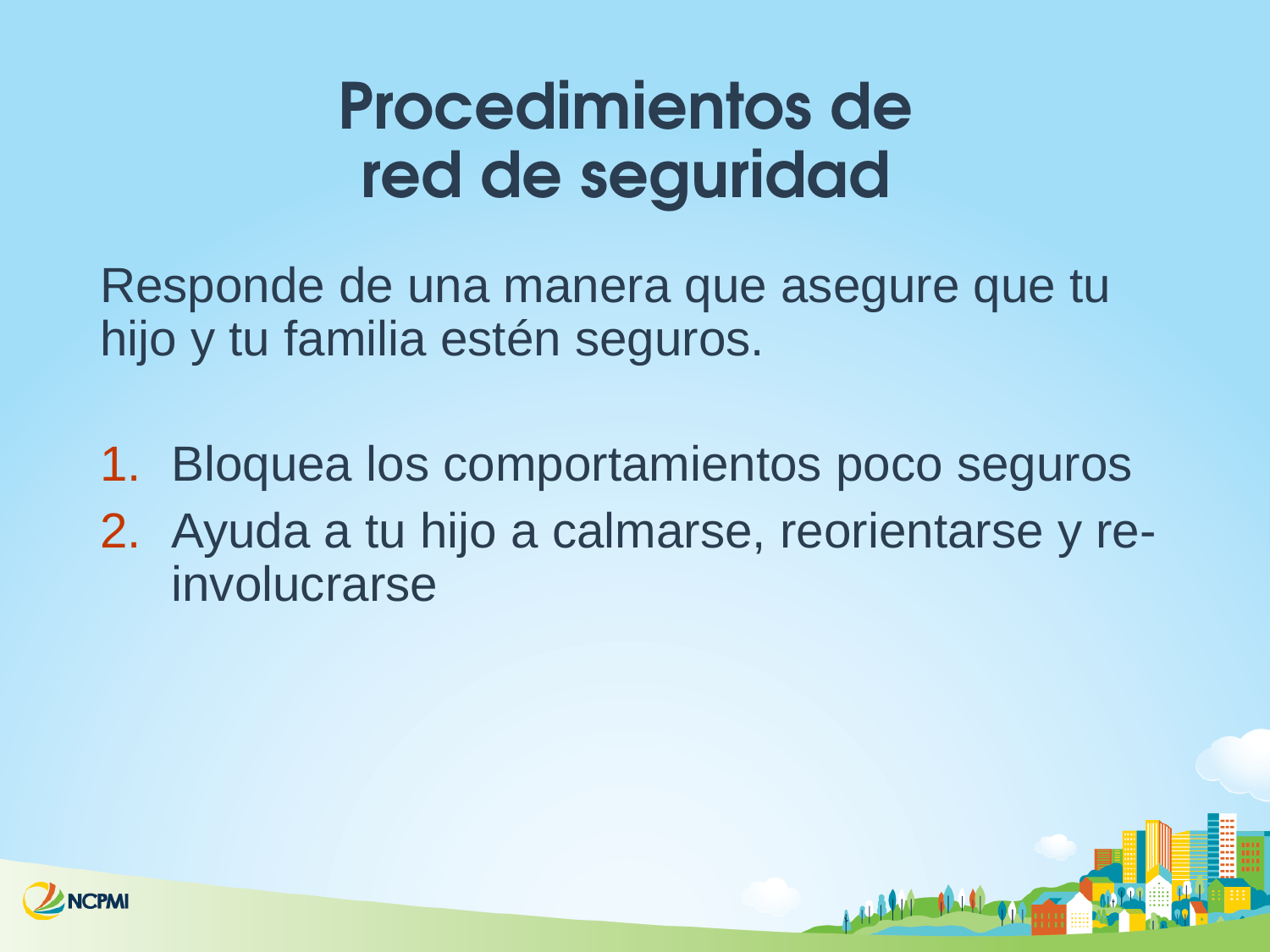

# Procedimientos de red de seguridad
Responde de una manera que asegure que tu hijo y tu familia estén seguros.
Bloquea los comportamientos poco seguros
Ayuda a tu hijo a calmarse, reorientarse y re-involucrarse